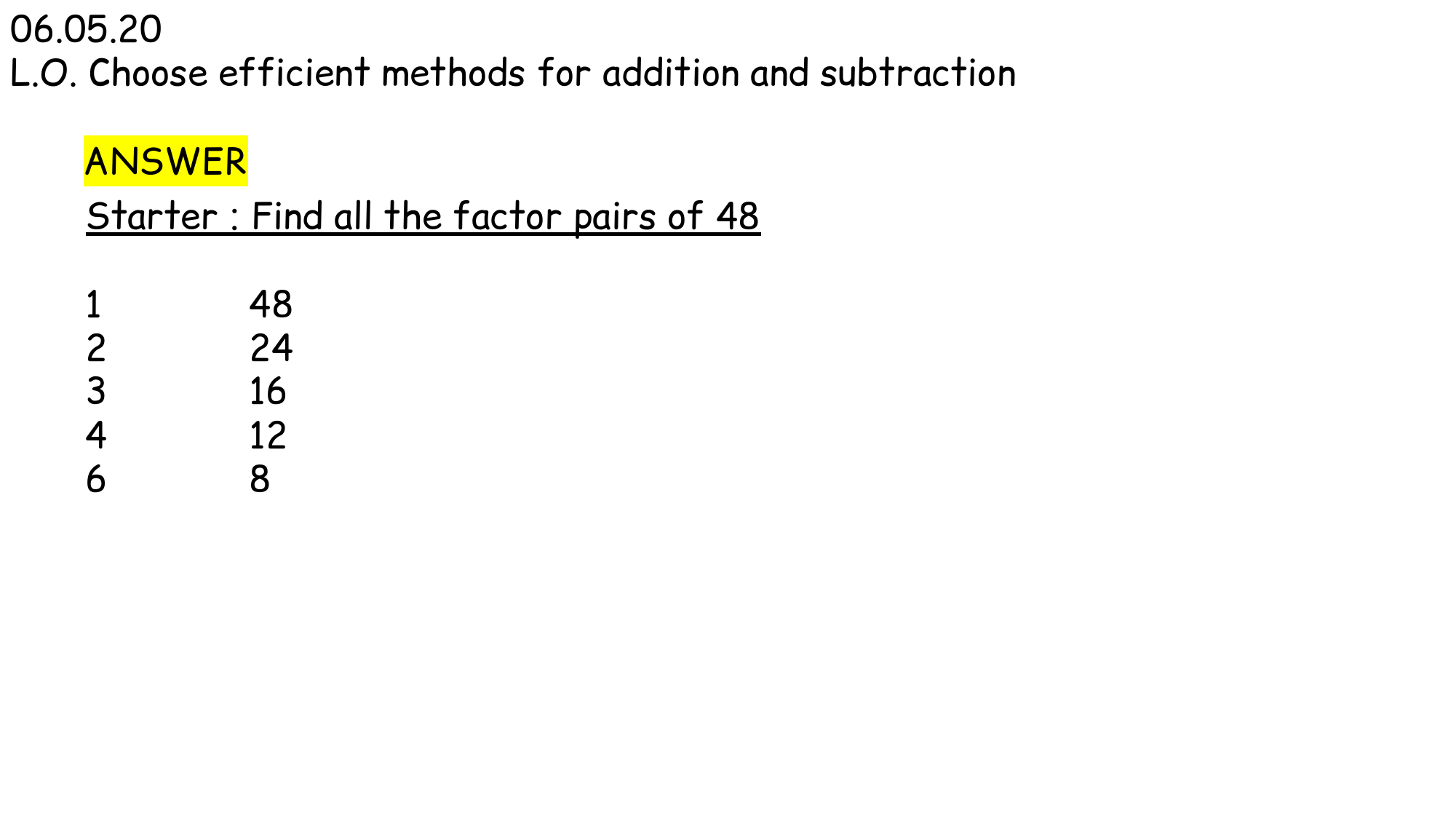

06.05.20
L.O. Choose efficient methods for addition and subtraction
ANSWER
Starter : Find all the factor pairs of 48

	48
	24
	16
	12
	8